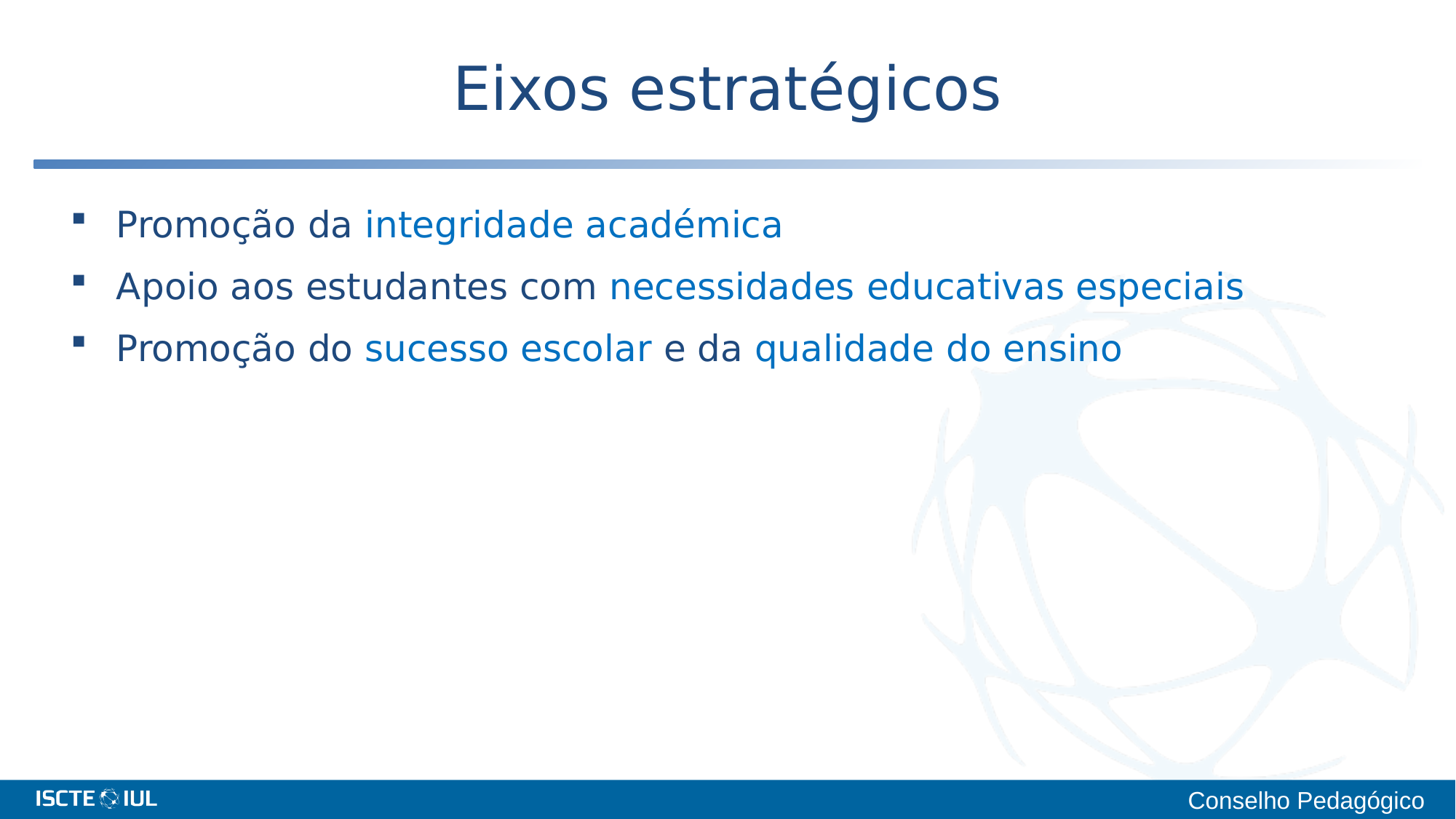

# Eixos estratégicos
Promoção da integridade académica
Apoio aos estudantes com necessidades educativas especiais
Promoção do sucesso escolar e da qualidade do ensino